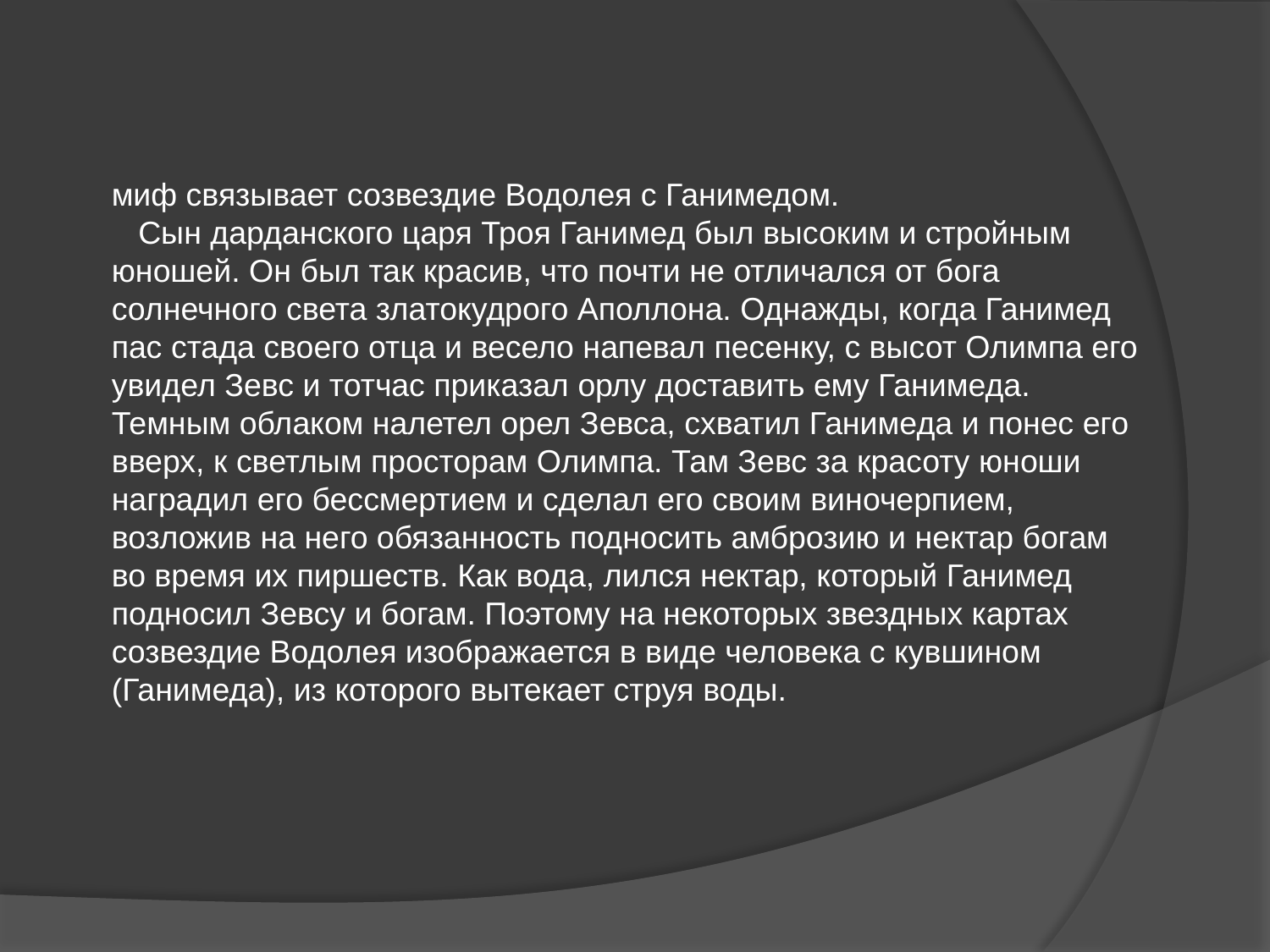

миф связывает созвездие Водолея с Ганимедом.
   Сын дарданского царя Троя Ганимед был высоким и стройным юношей. Он был так красив, что почти не отличался от бога солнечного света златокудрого Аполлона. Однажды, когда Ганимед пас стада своего отца и весело напевал песенку, с высот Олимпа его увидел Зевс и тотчас приказал орлу доставить ему Ганимеда. Темным облаком налетел орел Зевса, схватил Ганимеда и понес его вверх, к светлым просторам Олимпа. Там Зевс за красоту юноши наградил его бессмертием и сделал его своим виночерпием, возложив на него обязанность подносить амброзию и нектар богам во время их пиршеств. Как вода, лился нектар, который Ганимед подносил Зевсу и богам. Поэтому на некоторых звездных картах созвездие Водолея изображается в виде человека с кувшином (Ганимеда), из которого вытекает струя воды.